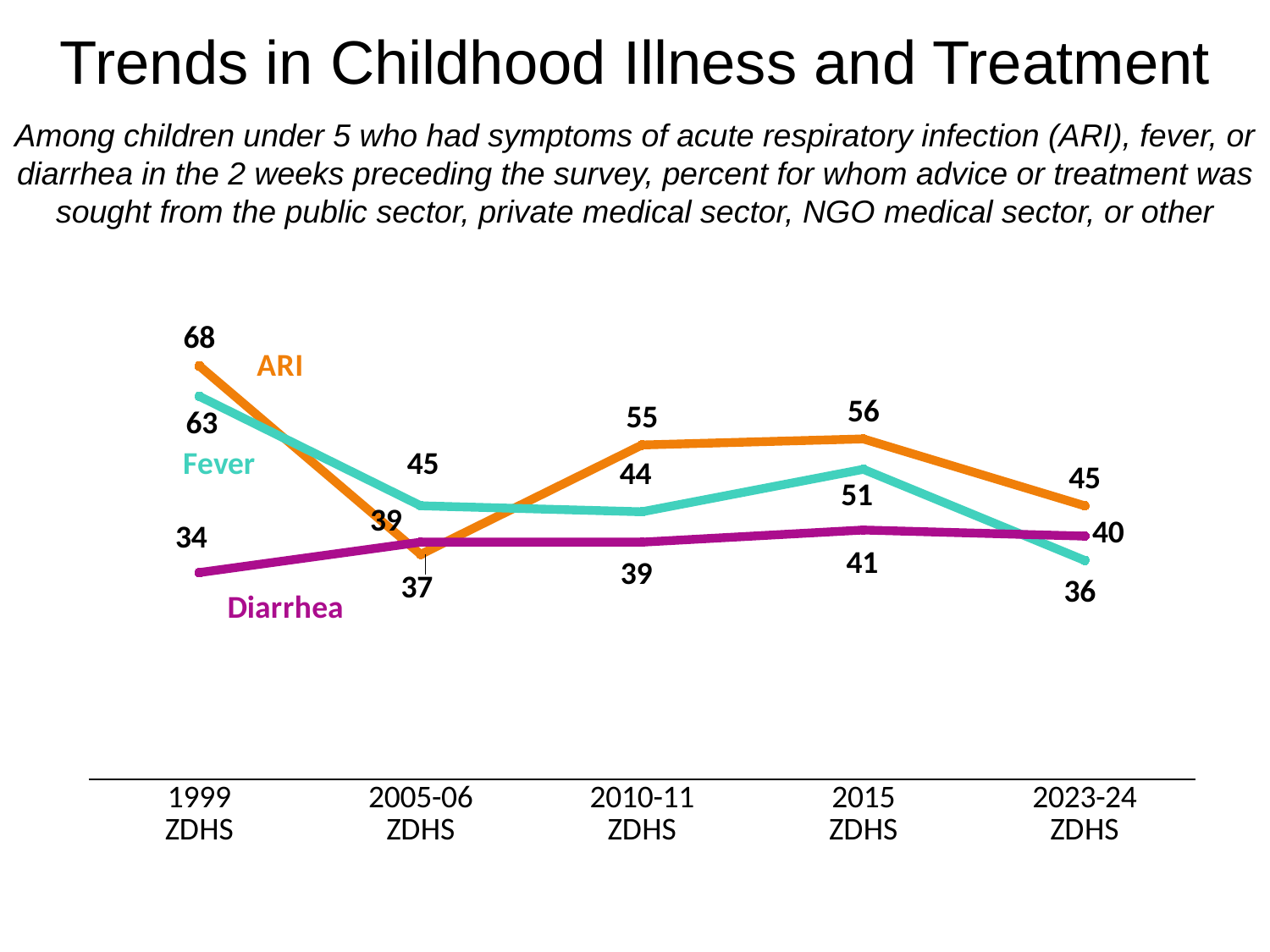

# Trends in Childhood Illness and Treatment
Among children under 5 who had symptoms of acute respiratory infection (ARI), fever, or diarrhea in the 2 weeks preceding the survey, percent for whom advice or treatment was sought from the public sector, private medical sector, NGO medical sector, or other

### Chart

| Category | ARI | Fever | Diarrhea |
|---|---|---|---|
| 1999
ZDHS | 68.0 | 63.0 | 34.0 |
| 2005-06
ZDHS | 37.0 | 45.0 | 39.0 |
| 2010-11
ZDHS | 55.0 | 44.0 | 39.0 |
| 2015
ZDHS | 56.0 | 51.0 | 41.0 |
| 2023-24
ZDHS | 45.0 | 36.0 | 40.0 |